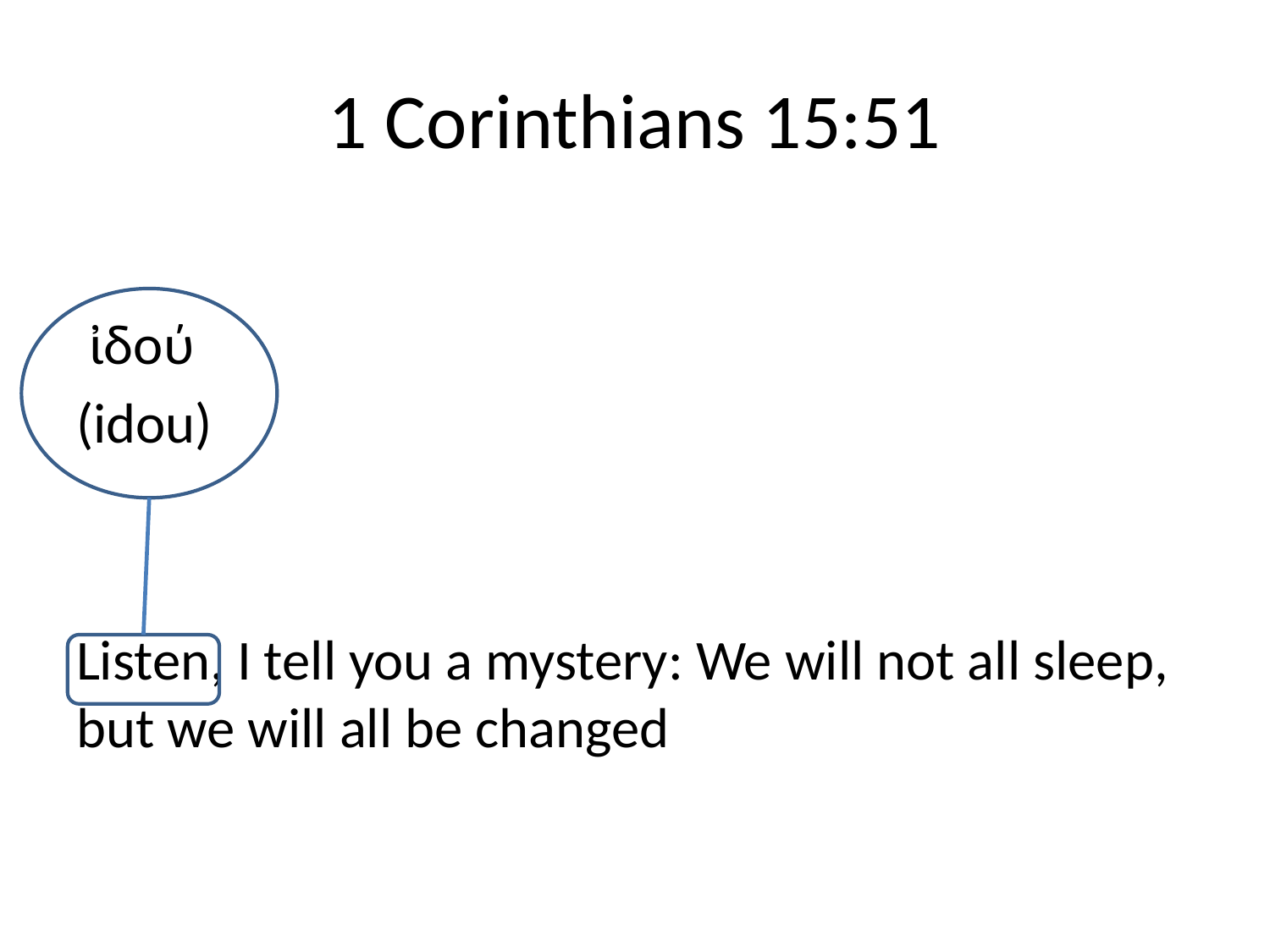

# 1 Corinthians 15:51

 ἰδού
(idou)

Listen, I tell you a mystery: We will not all sleep, but we will all be changed